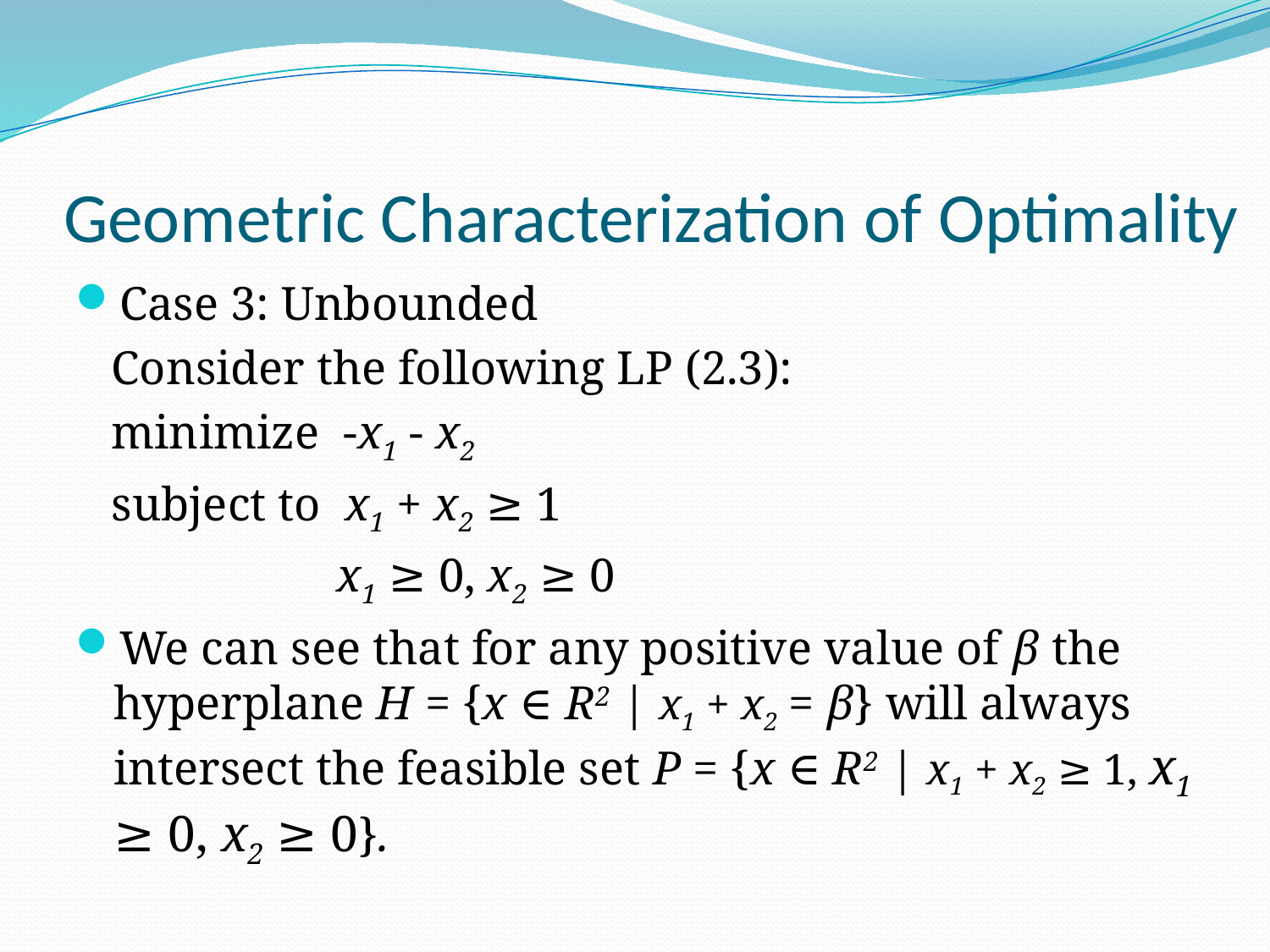

# Geometric Characterization of Optimality
Case 3: Unbounded
   Consider the following LP (2.3):
   minimize  -x1 - x2
   subject to  x1 + x2 ≥ 1
                      x1 ≥ 0, x2 ≥ 0
We can see that for any positive value of β the hyperplane H = {x ∈ R2 | x1 + x2 = β} will always intersect the feasible set P = {x ∈ R2 | x1 + x2 ≥ 1, x1 ≥ 0, x2 ≥ 0}.